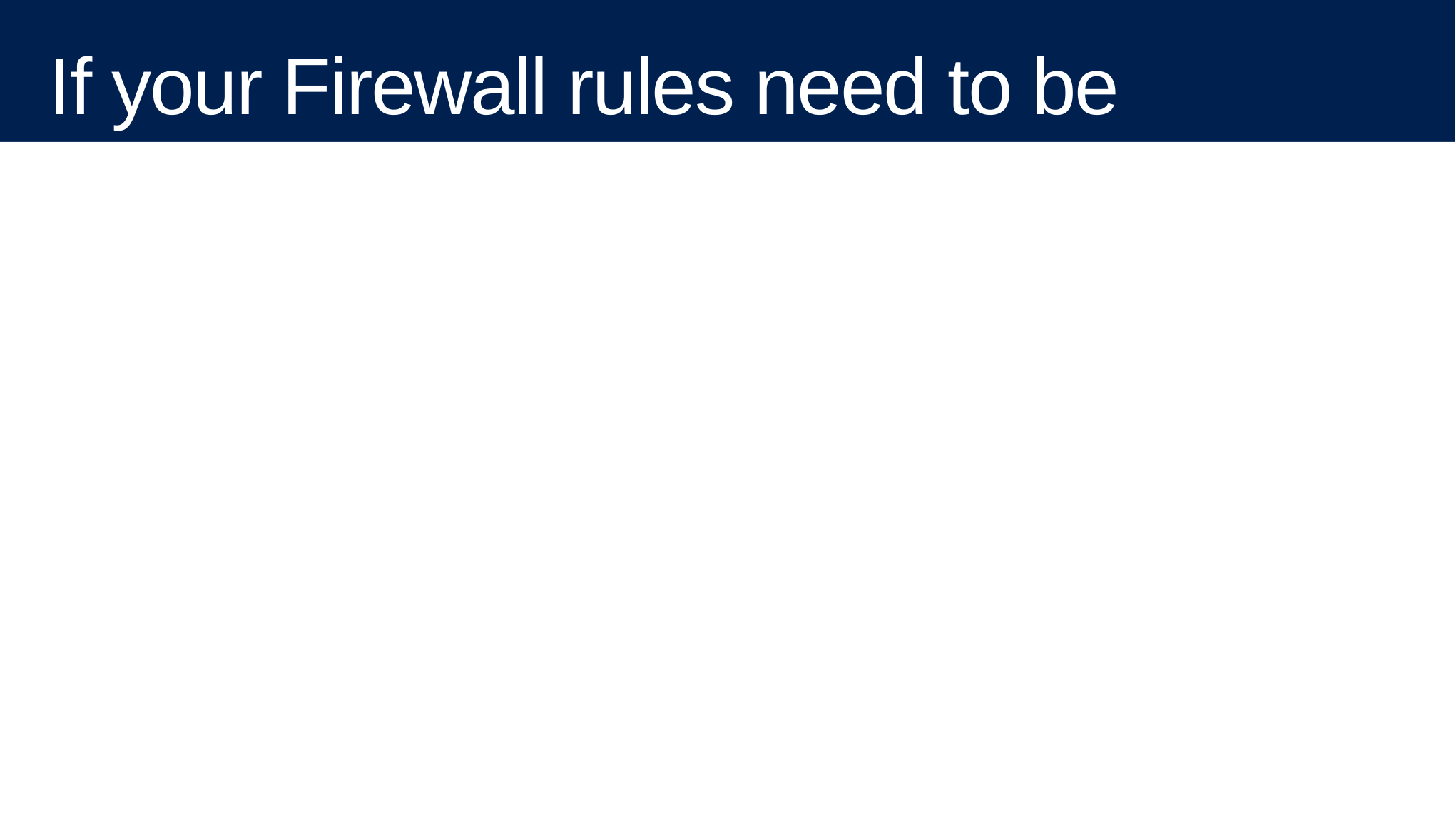

# If your Firewall rules need to be granular:

netsh advfirewall firewall add rule name="SQLServer" dir=in action=allow protocol=TCP localport=1433 profile=DOMAIN

netsh advfirewall firewall add rule name="SQL DAC" dir=in action=allow protocol=TCP localport=1434 profile=DOMAIN

netsh advfirewall firewall add rule name="SQL Browser" dir=in action=allow protocol=UDP localport=1434 profile=DOMAIN

netsh advfirewall firewall add rule name="Mirroring EndPoint" dir=in action=allow protocol=TCP localport=5022 profile=DOMAIN

netsh advfirewall firewall add rule name="SQL Service Broker" dir=in action=allow protocol=TCP localport=4022 profile=DOMAIN

netsh advfirewall firewall add rule name="T-SQL Debugger" dir=in action=allow protocol=TCP localport=135 profile=DOMAIN

netsh advfirewall firewall add rule name="SQL Browser for Analysis Services" dir=in action=allow protocol=TCP localport=2382 profile=DOMAIN

netsh advfirewall firewall add rule name="Analysis Services" dir=in action=allow protocol=TCP localport=2383 profile=DOMAIN

For an in-depth script, please visit: http://bit.ly/pB9Zgj